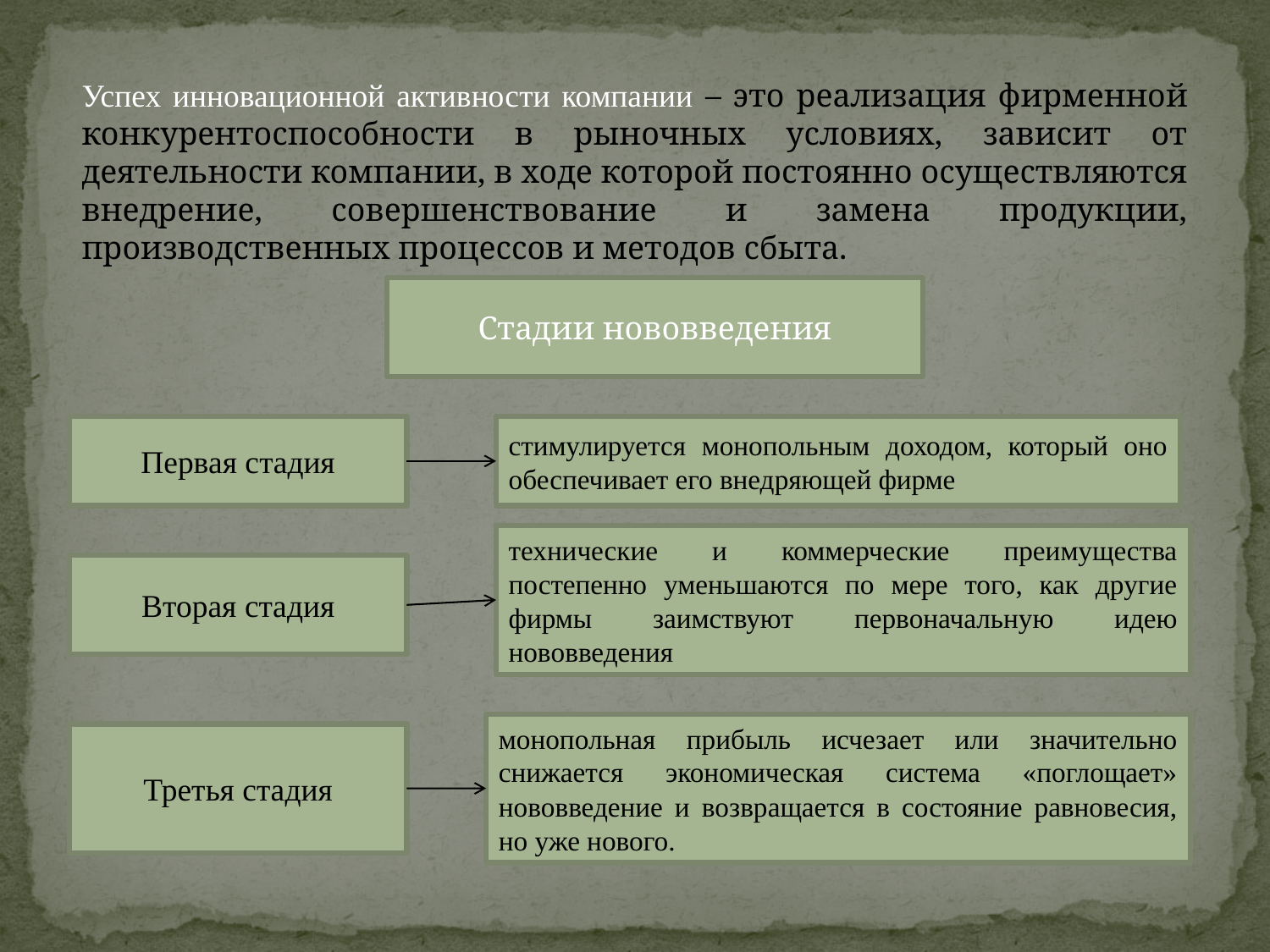

Успех инновационной активности компании – это реализация фирменной конкурентоспособности в рыночных условиях, зависит от деятельности компании, в ходе которой постоянно осуществляются внедрение, совершенствование и замена продукции, производственных процессов и методов сбыта.
Стадии нововведения
Первая стадия
стимулируется монопольным доходом, который оно обеспечивает его внедряющей фирме
технические и коммерческие преимущества постепенно уменьшаются по мере того, как другие фирмы заимствуют первоначальную идею нововведения
Вторая стадия
монопольная прибыль исчезает или значительно снижается экономическая система «поглощает» нововведение и возвращается в состояние равновесия, но уже нового.
Третья стадия